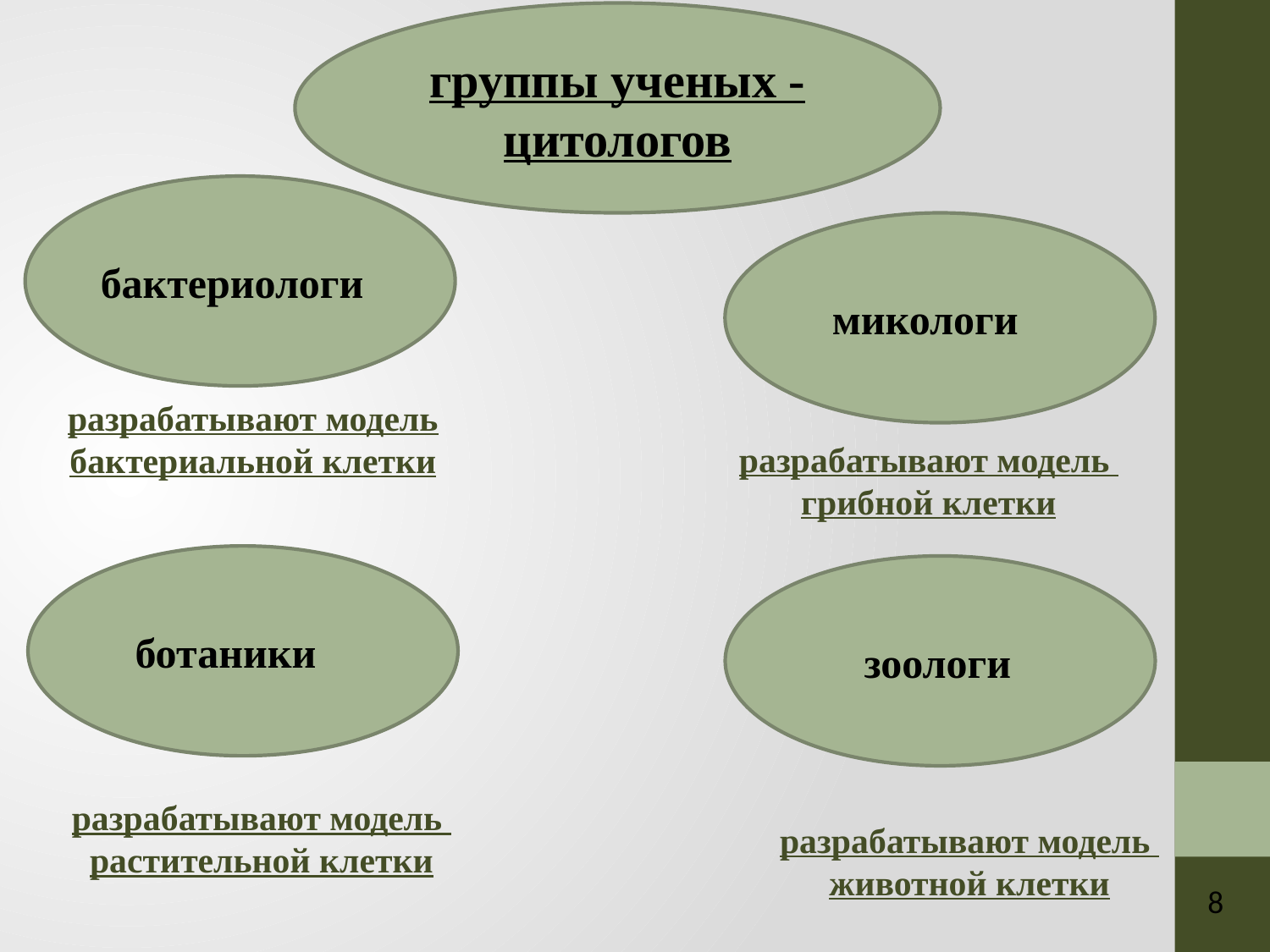

группы ученых - цитологов
бактериологи
   микологи
разрабатывают модель бактериальной клетки
разрабатывают модель
грибной клетки
   ботаники
      зоологи
разрабатывают модель
растительной клетки
разрабатывают модель
животной клетки
8